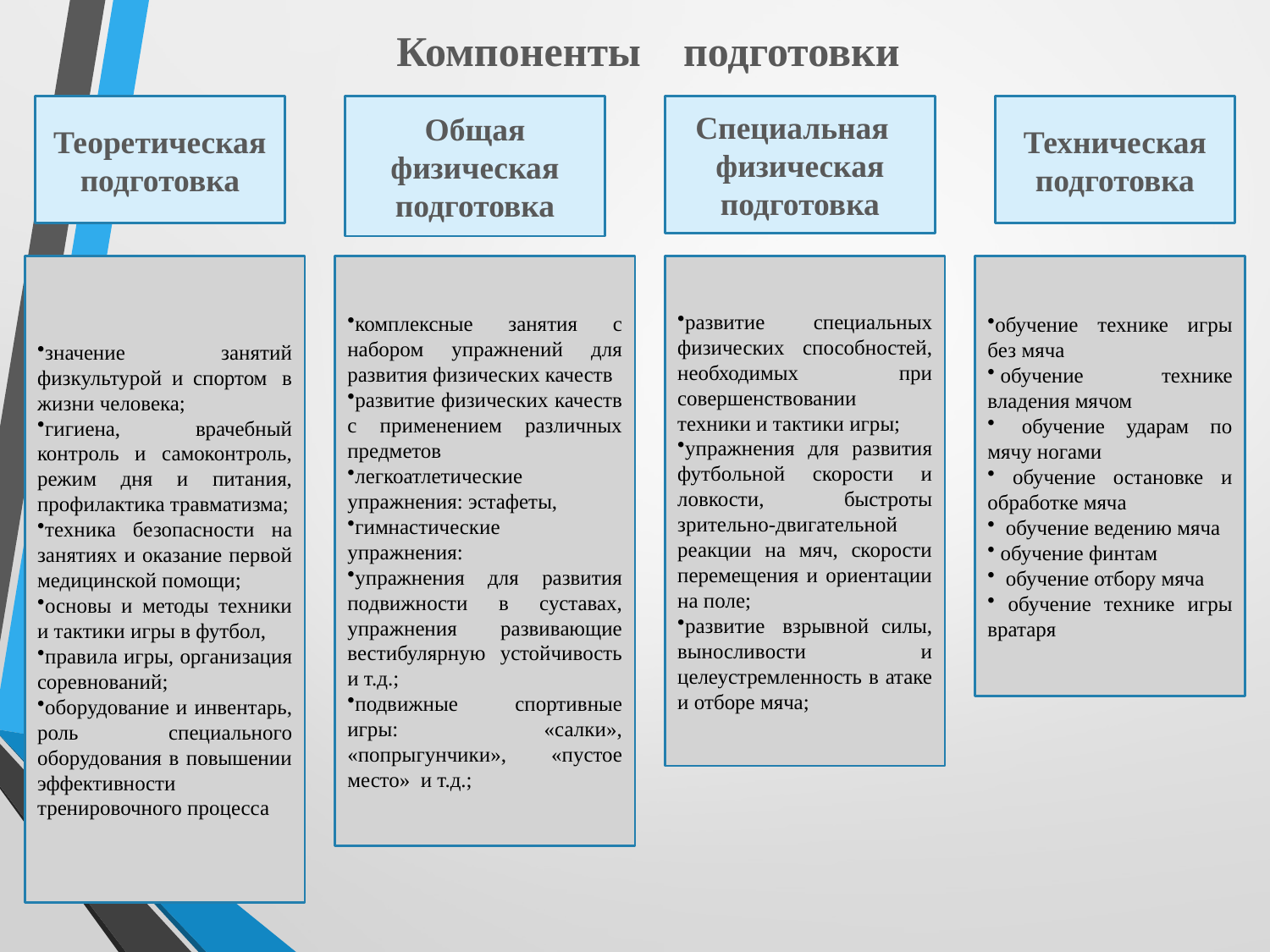

# Компоненты    подготовки
Теоретическая подготовка
Общая физическая подготовка

Специальная
физическая подготовка

Техническая подготовка
значение занятий физкультурой и спортом  в жизни человека;
гигиена, врачебный контроль и самоконтроль, режим дня и питания, профилактика травматизма;
техника безопасности на занятиях и оказание первой медицинской помощи;
основы и методы техники и тактики игры в футбол,
правила игры, организация соревнований;
оборудование и инвентарь, роль специального оборудования в повышении эффективности тренировочного процесса
комплексные занятия с набором упражнений для развития физических качеств
развитие физических качеств с применением различных предметов
легкоатлетические упражнения: эстафеты,
гимнастические  упражнения:
упражнения для развития подвижности в суставах, упражнения развивающие вестибулярную устойчивость и т.д.;
подвижные спортивные игры: «салки», «попрыгунчики», «пустое место»  и т.д.;
развитие специальных физических способностей, необходимых при совершенствовании техники и тактики игры;
упражнения для развития футбольной скорости и ловкости, быстроты зрительно-двигательной реакции на мяч, скорости перемещения и ориентации на поле;
развитие  взрывной силы, выносливости и целеустремленность в атаке и отборе мяча;
обучение технике игры без мяча
 обучение технике владения мячом
  обучение ударам по мячу ногами
 обучение остановке и обработке мяча
  обучение ведению мяча
 обучение финтам
  обучение отбору мяча
 обучение технике игры вратаря